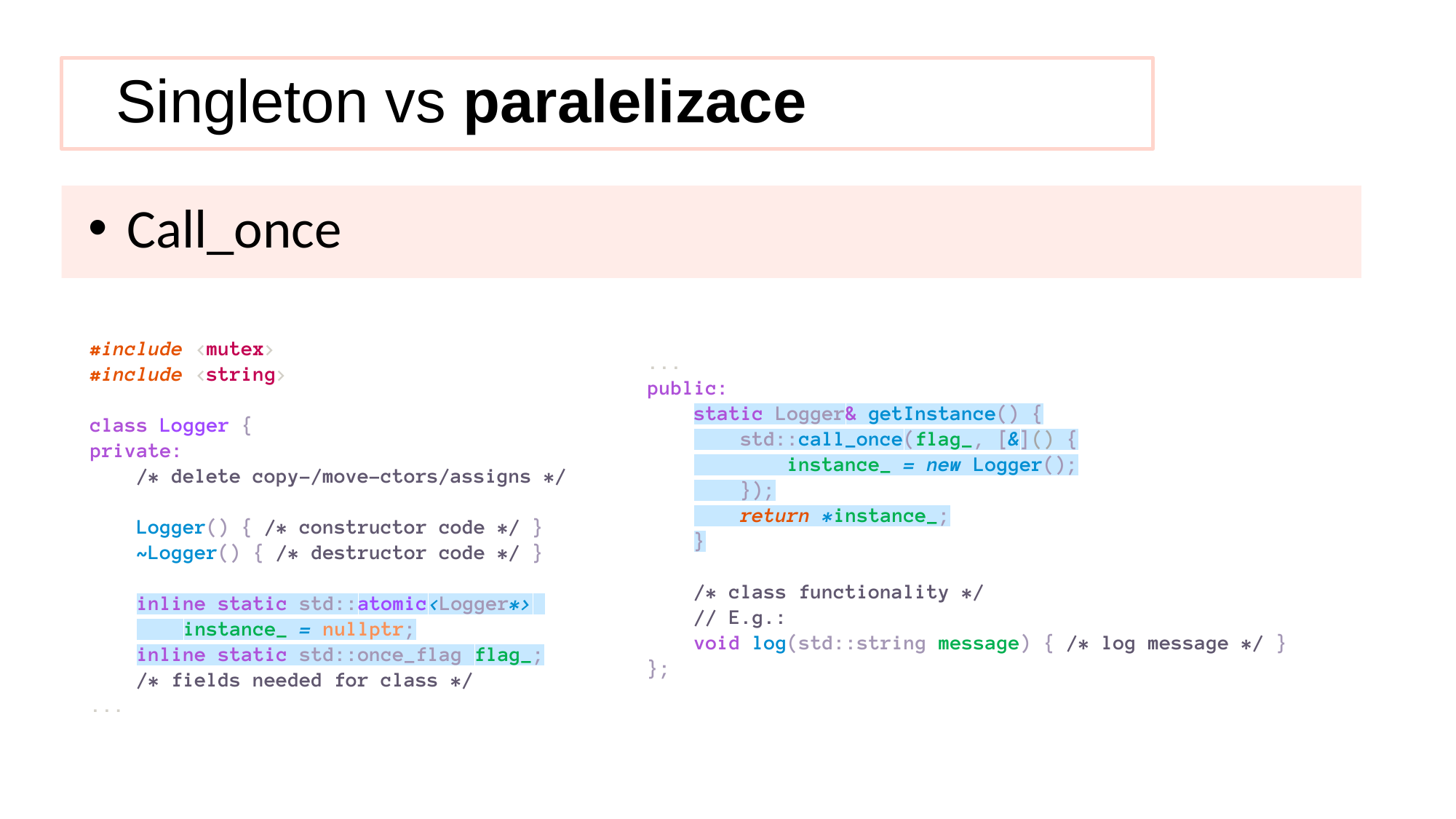

# Singleton vs paralelizace

Call_once
#include <mutex>
#include <string>

class Logger {
private:
    /* delete copy-/move-ctors/assigns */
    Logger() { /* constructor code */ }
    ~Logger() { /* destructor code */ }

    inline static std::atomic<Logger*>
        instance_ = nullptr;
    inline static std::once_flag flag_;
    /* fields needed for class */
...
...
public:
    static Logger& getInstance() {
        std::call_once(flag_, [&]() {
            instance_ = new Logger();
        });
        return *instance_;
    }

    /* class functionality */
    // E.g.:
    void log(std::string message) { /* log message */ }
};